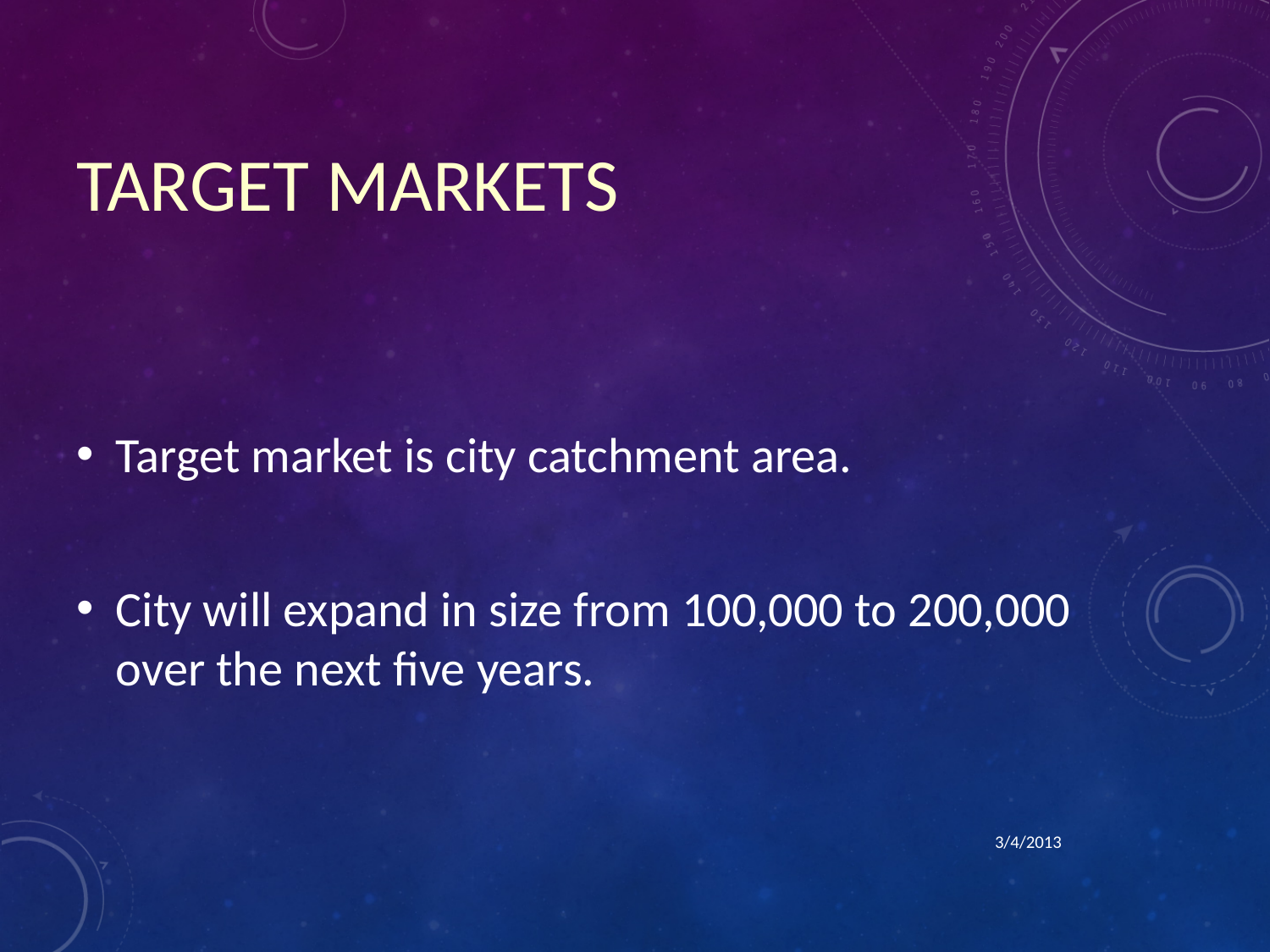

# Target Markets

Target market is city catchment area.

City will expand in size from 100,000 to 200,000 over the next five years.
3/4/2013